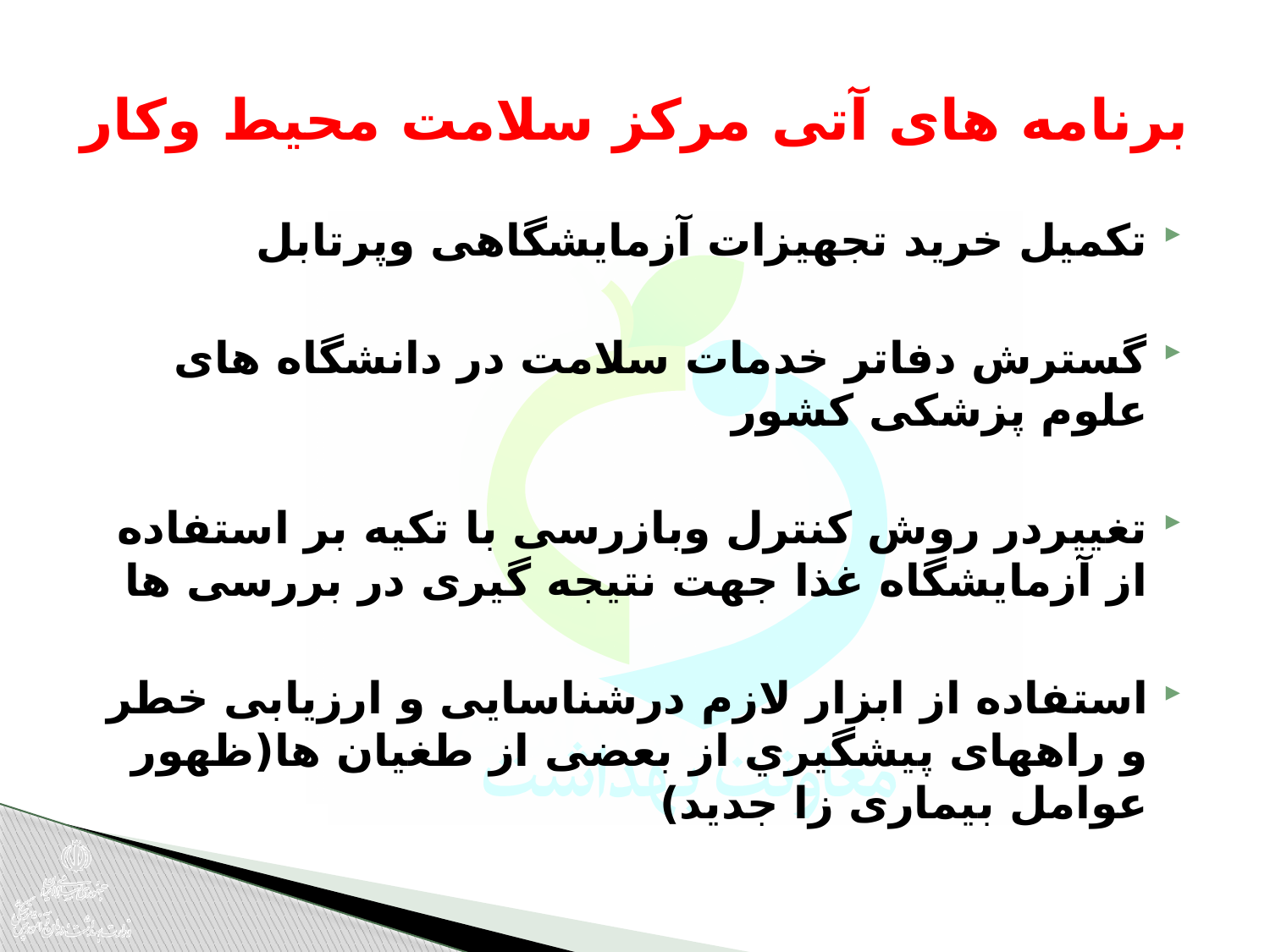

# برنامه های آتی مرکز سلامت محیط وکار
تکمیل خرید تجهیزات آزمایشگاهی وپرتابل

گسترش دفاتر خدمات سلامت در دانشگاه های علوم پزشکی کشور

تغییردر روش کنترل وبازرسی با تکیه بر استفاده از آزمایشگاه غذا جهت نتیجه گیری در بررسی ها

استفاده از ابزار لازم درشناسايی و ارزيابی خطر و راههای پيشگيري از بعضی از طغیان ها(ظهور عوامل بیماری زا جدید)